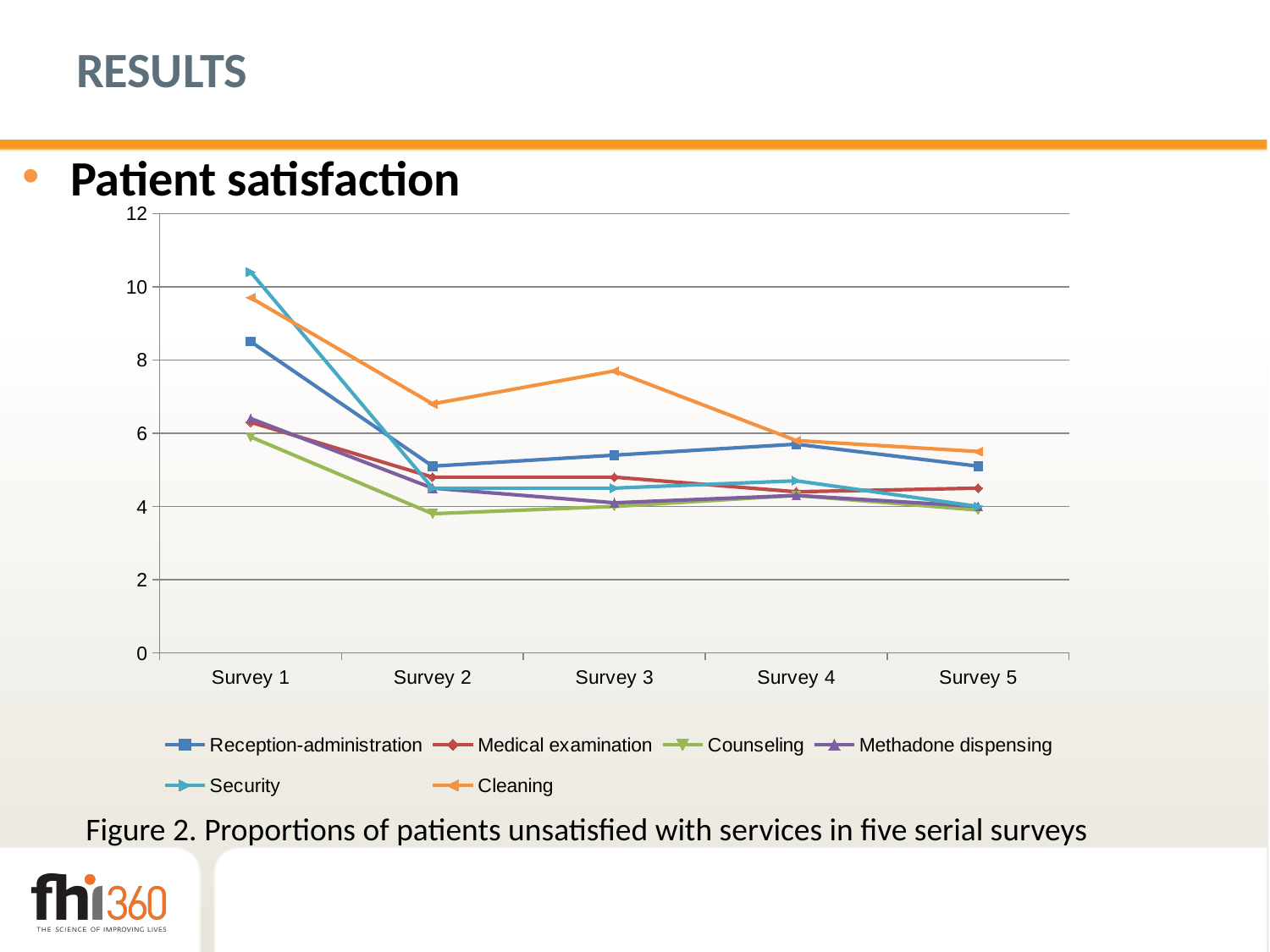

# RESULTS
Patient satisfaction

### Chart

| Category | Reception-administration | Medical examination | Counseling | Methadone dispensing | Security | Cleaning |
|---|---|---|---|---|---|---|
| Survey 1 | 8.5 | 6.3 | 5.9 | 6.4 | 10.4 | 9.700000000000001 |
| Survey 2 | 5.1 | 4.8 | 3.8 | 4.5 | 4.5 | 6.8 |
| Survey 3 | 5.4 | 4.8 | 4.0 | 4.1 | 4.5 | 7.7 |
| Survey 4 | 5.7 | 4.4 | 4.3 | 4.3 | 4.7 | 5.8 |
| Survey 5 | 5.1 | 4.5 | 3.9 | 4.0 | 4.0 | 5.5 |
Figure 2. Proportions of patients unsatisfied with services in five serial surveys